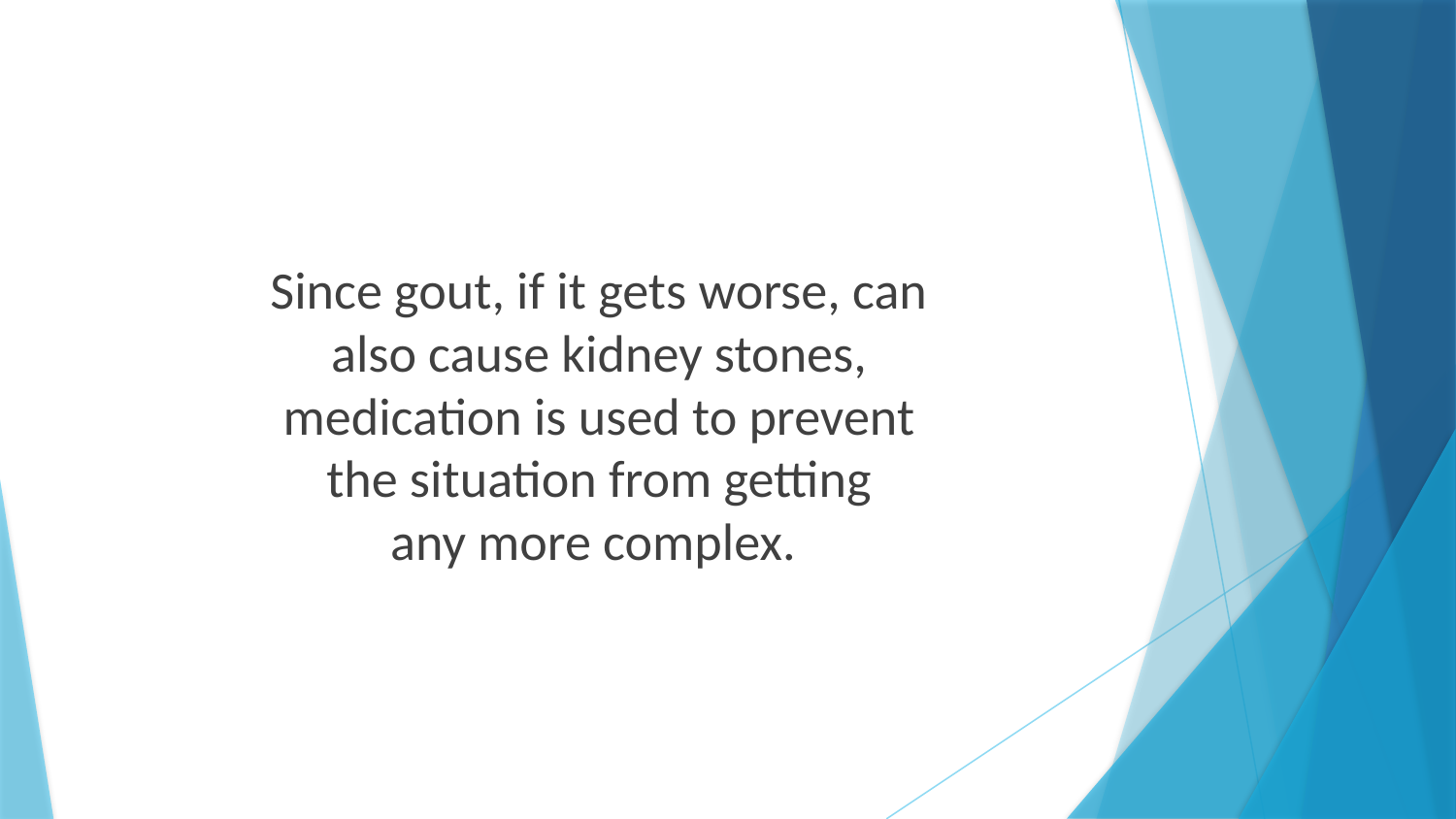

Since gout, if it gets worse, can
also cause kidney stones,
medication is used to prevent
the situation from getting
any more complex.